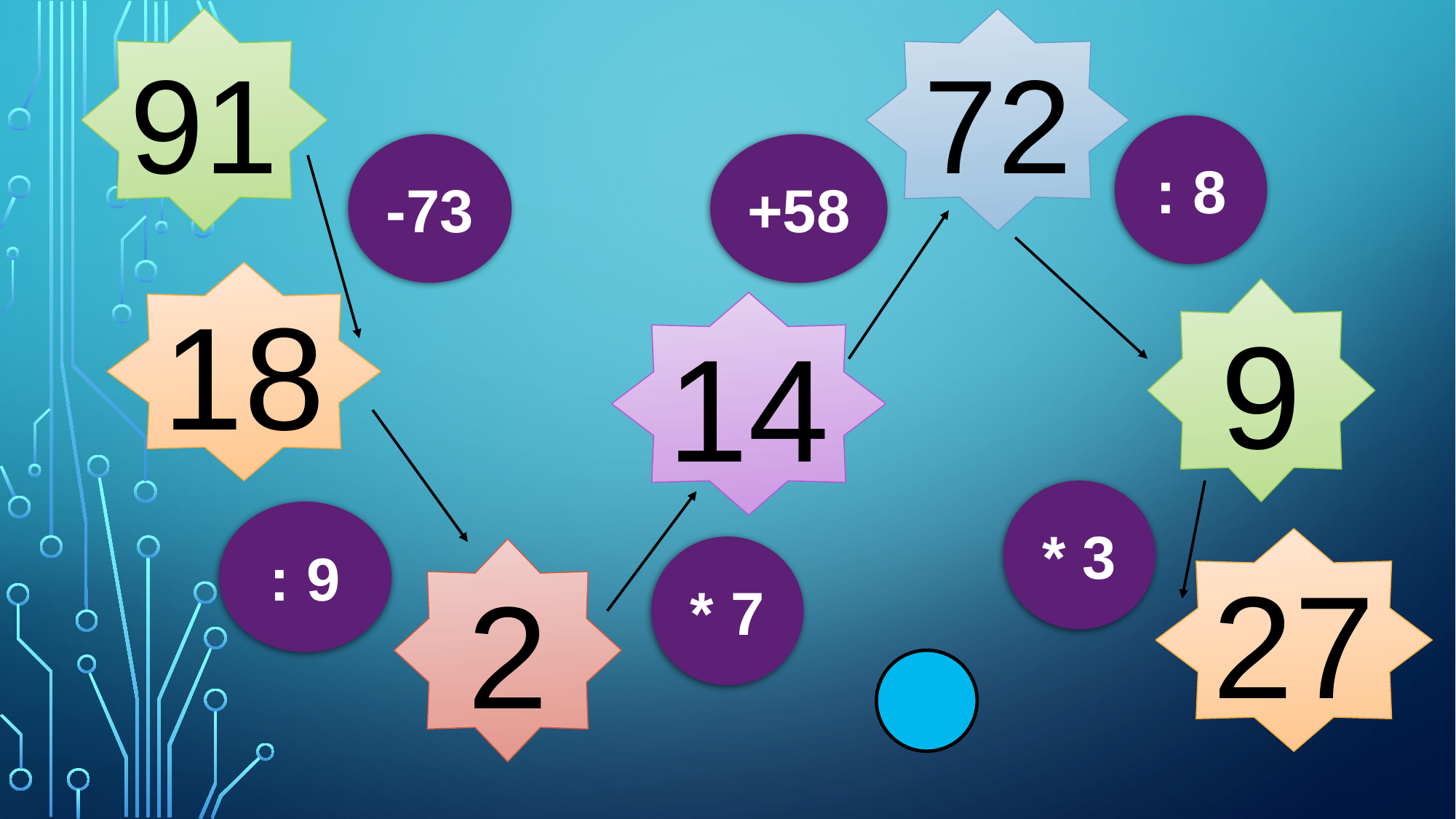

91
72
: 8
-73
+58
18
9
14
* 3
: 9
27
* 7
2